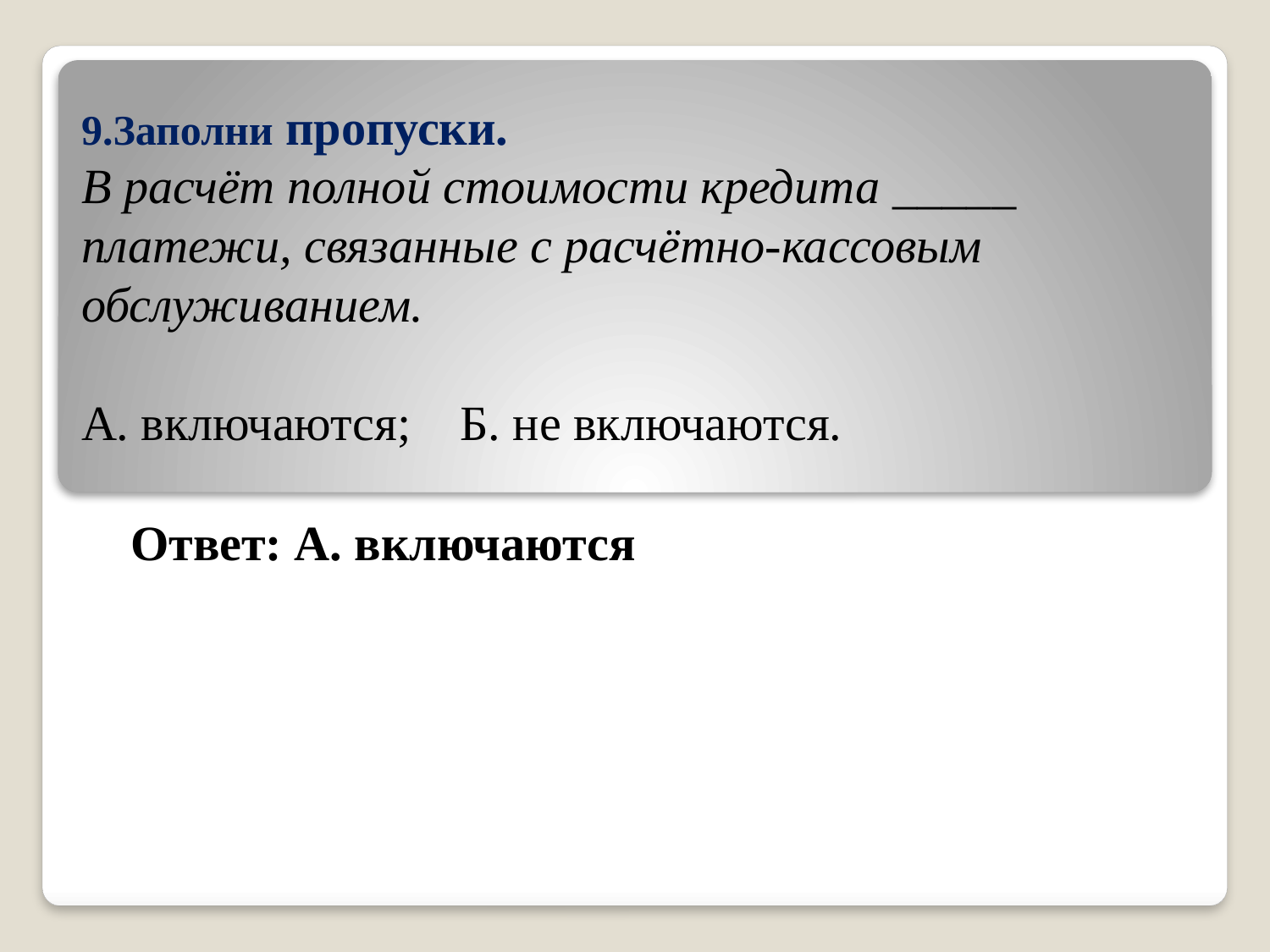

# 9.Заполни пропуски. В расчёт полной стоимости кредита _____ платежи, связанные с расчётно-кассовым обслуживанием.   А. включаются;    Б. не включаются.
Ответ: А. включаются